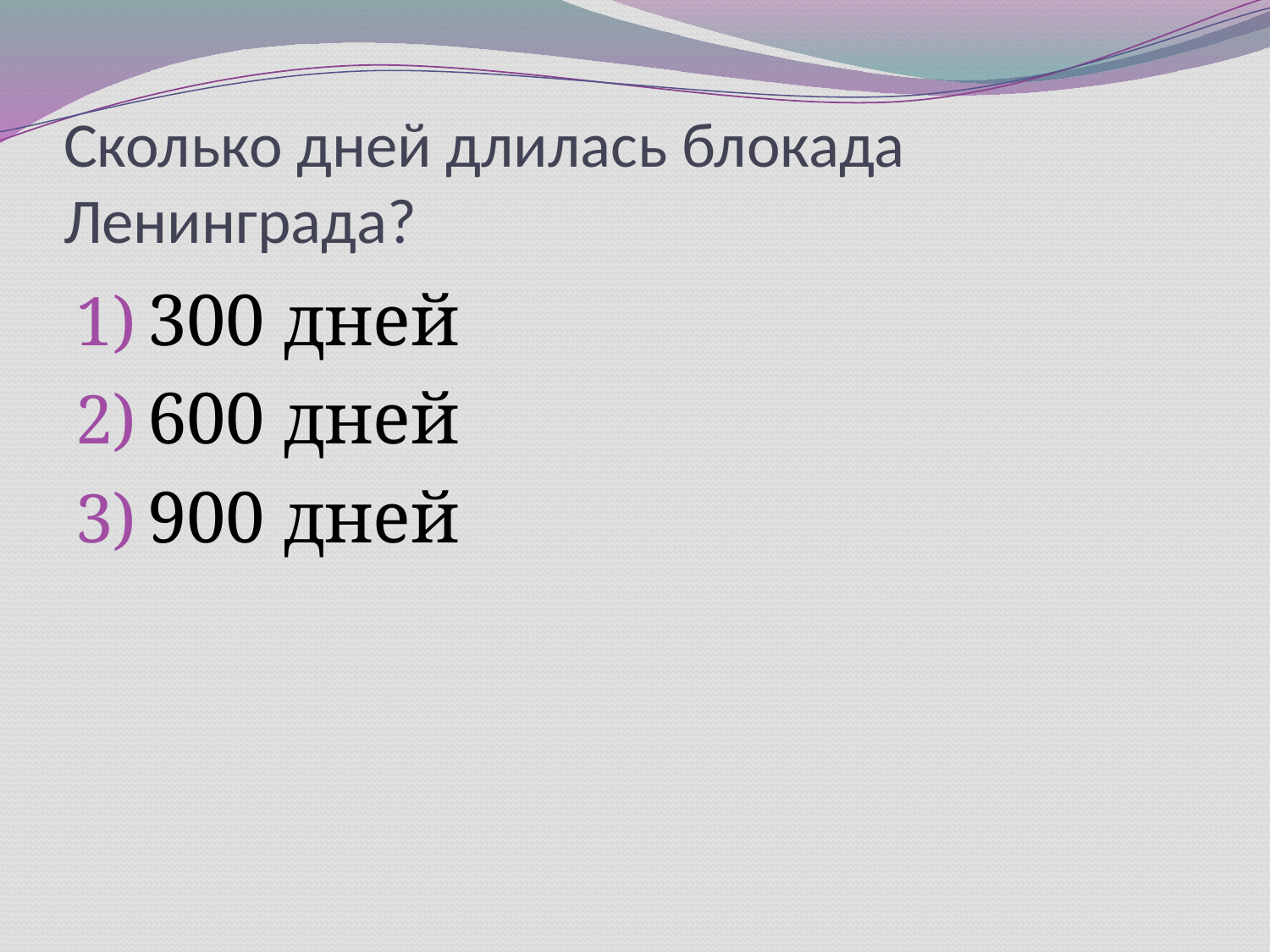

# Сколько дней длилась блокада Ленинграда?
300 дней
600 дней
900 дней